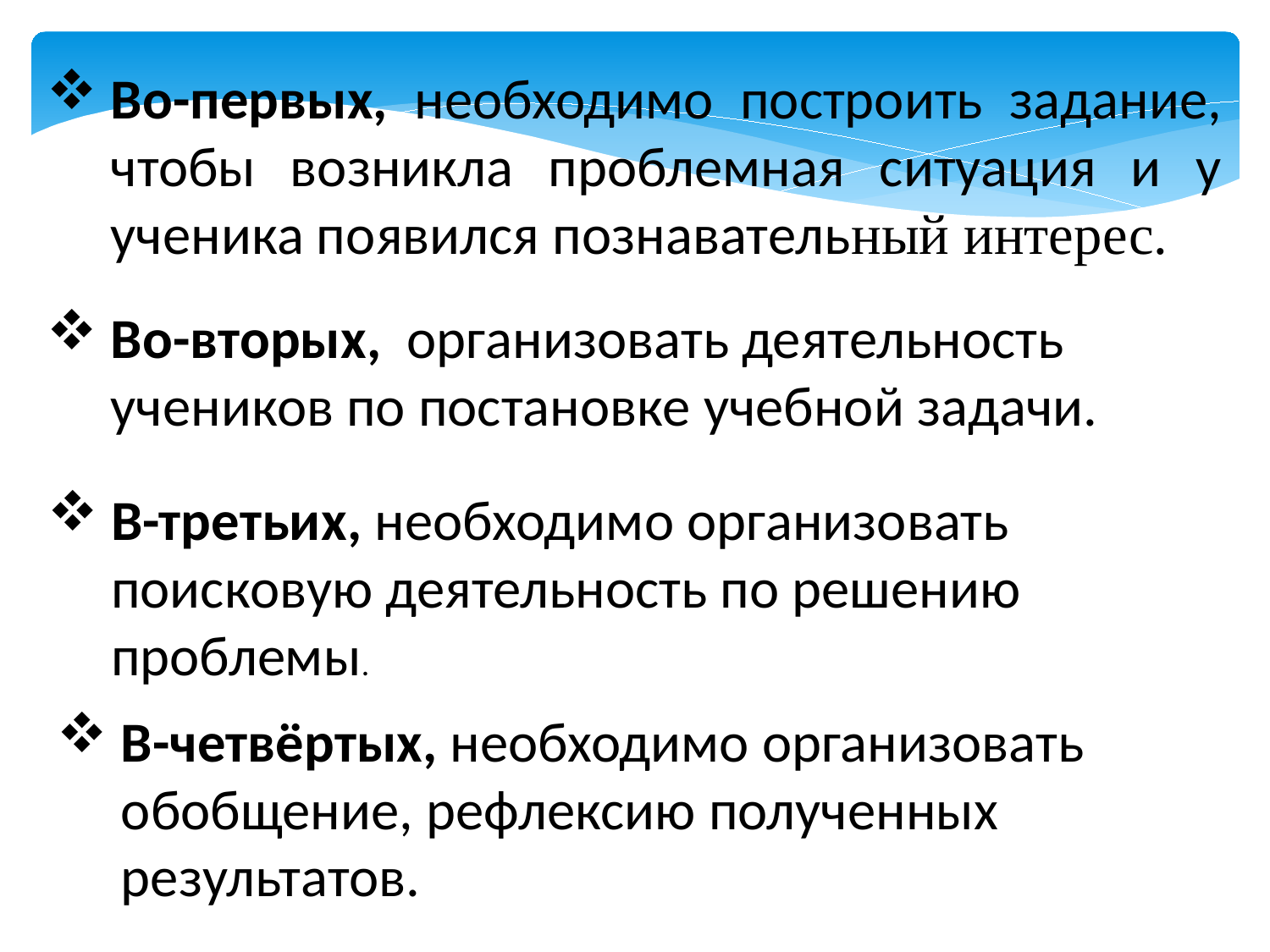

Во-первых, необходимо построить задание, чтобы возникла проблемная ситуация и у ученика появился познавательный интерес.
Во-вторых,  организовать деятельность учеников по постановке учебной задачи.
В-третьих, необходимо организовать поисковую деятельность по решению проблемы.
В-четвёртых, необходимо организовать обобщение, рефлексию полученных результатов.